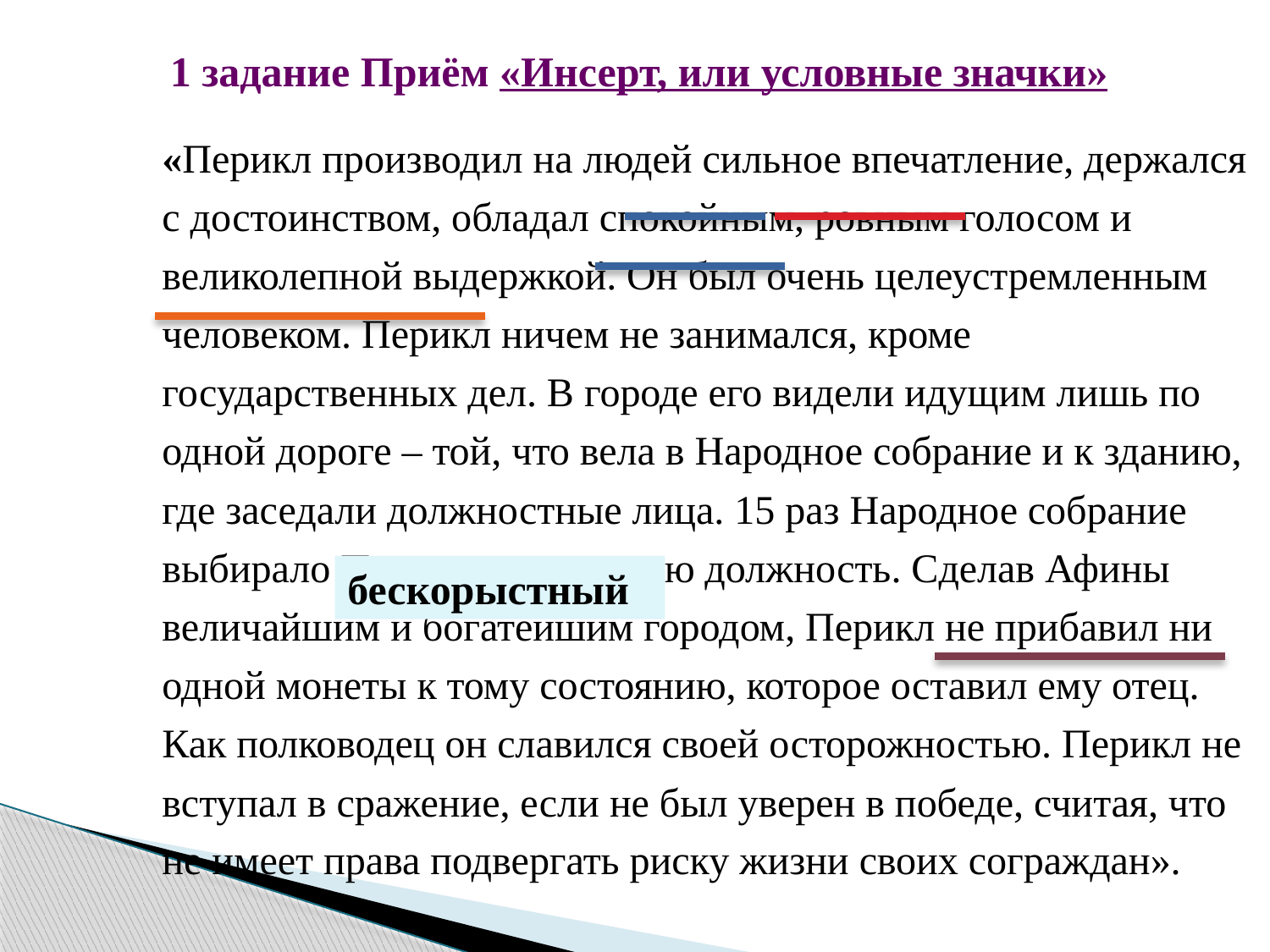

# 1 задание Приём «Инсерт, или условные значки»
		«Перикл производил на людей сильное впечатление, держался с достоинством, обладал спокойным, ровным голосом и великолепной выдержкой. Он был очень целеустремленным человеком. Перикл ничем не занимался, кроме государственных дел. В городе его видели идущим лишь по одной дороге – той, что вела в Народное собрание и к зданию, где заседали должностные лица. 15 раз Народное собрание выбирало Перикла на высшую должность. Сделав Афины величайшим и богатейшим городом, Перикл не прибавил ни одной монеты к тому состоянию, которое оставил ему отец. Как полководец он славился своей осторожностью. Перикл не вступал в сражение, если не был уверен в победе, считая, что не имеет права подвергать риску жизни своих сограждан».

бескорыстный